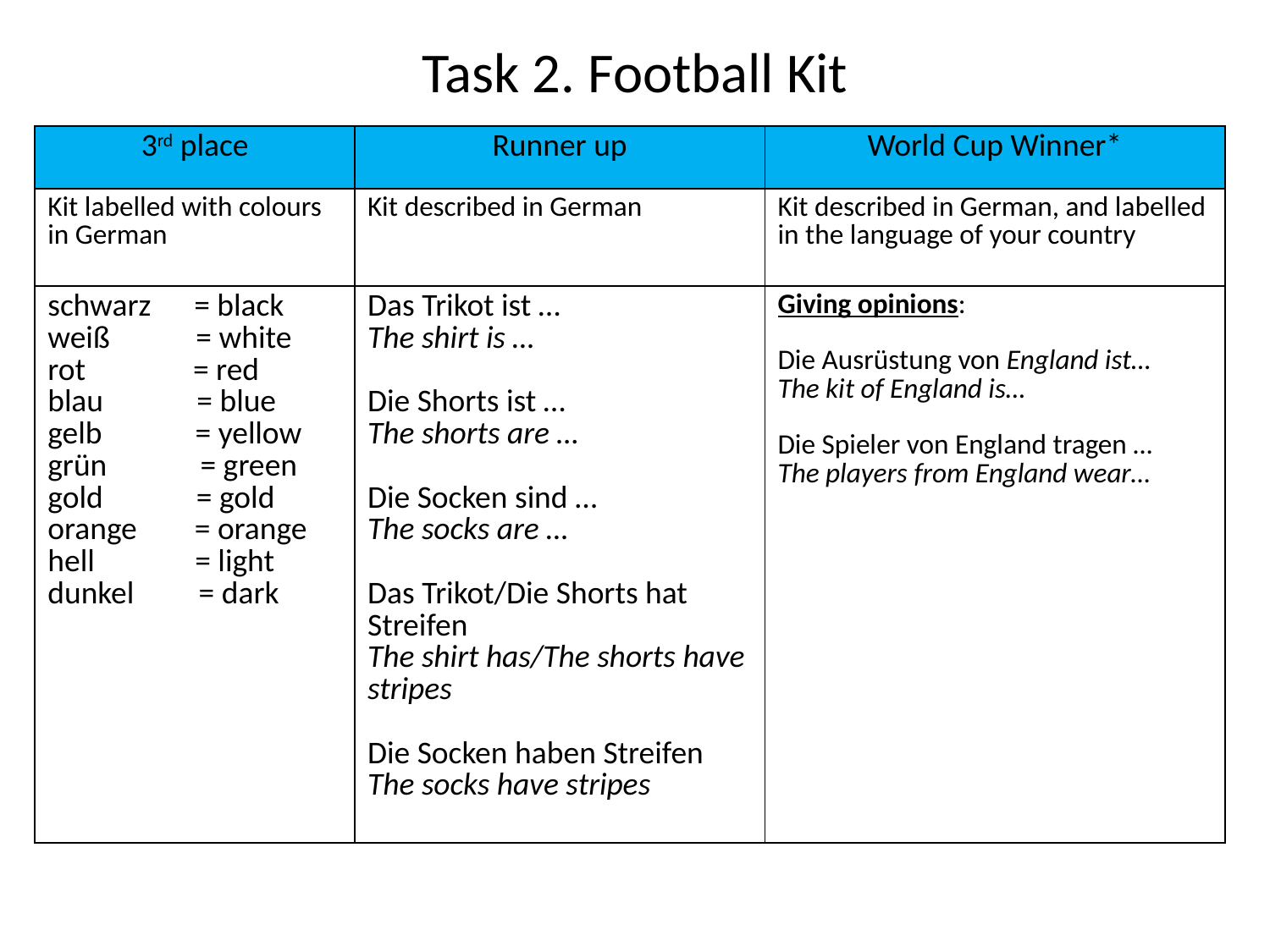

# Task 2. Football Kit
| 3rd place | Runner up | World Cup Winner\* |
| --- | --- | --- |
| Kit labelled with colours in German | Kit described in German | Kit described in German, and labelled in the language of your country |
| schwarz = black weiß = white rot = red blau = blue gelb = yellow grün = green gold = gold orange = orange hell = light dunkel = dark | Das Trikot ist … The shirt is … Die Shorts ist … The shorts are … Die Socken sind … The socks are … Das Trikot/Die Shorts hat Streifen The shirt has/The shorts have stripes Die Socken haben Streifen The socks have stripes | Giving opinions: Die Ausrüstung von England ist… The kit of England is… Die Spieler von England tragen … The players from England wear… |